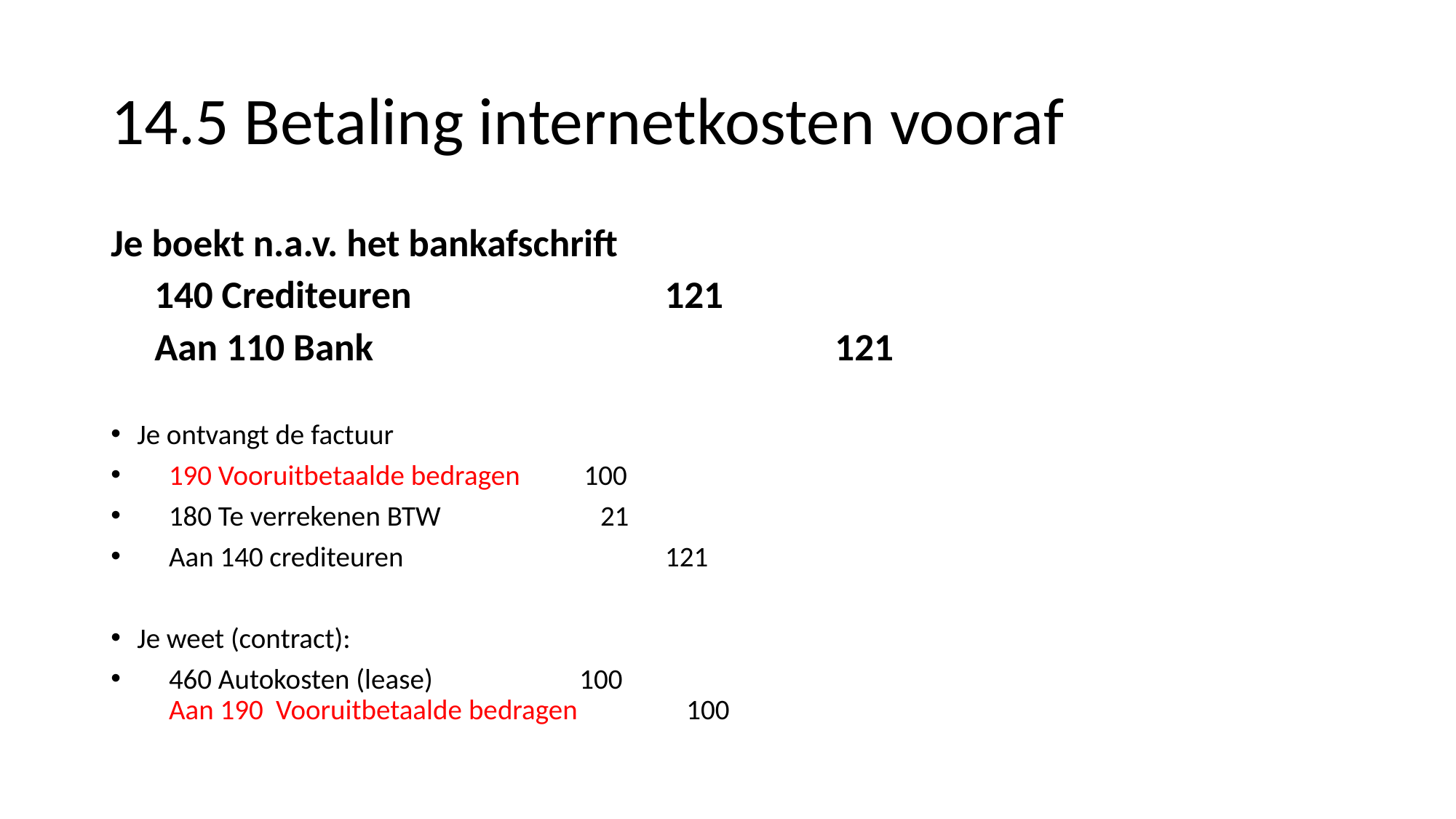

# 14.5 Betaling internetkosten vooraf
Je boekt n.a.v. het bankafschrift
     140 Crediteuren	                           121
     Aan 110 Bank                                                     121

Je ontvangt de factuur
     190 Vooruitbetaalde bedragen          100
     180 Te verrekenen BTW                         21
     Aan 140 crediteuren                                         121

Je weet (contract):
     460 Autokosten (lease)                       100
     Aan 190  Vooruitbetaalde bedragen                 100